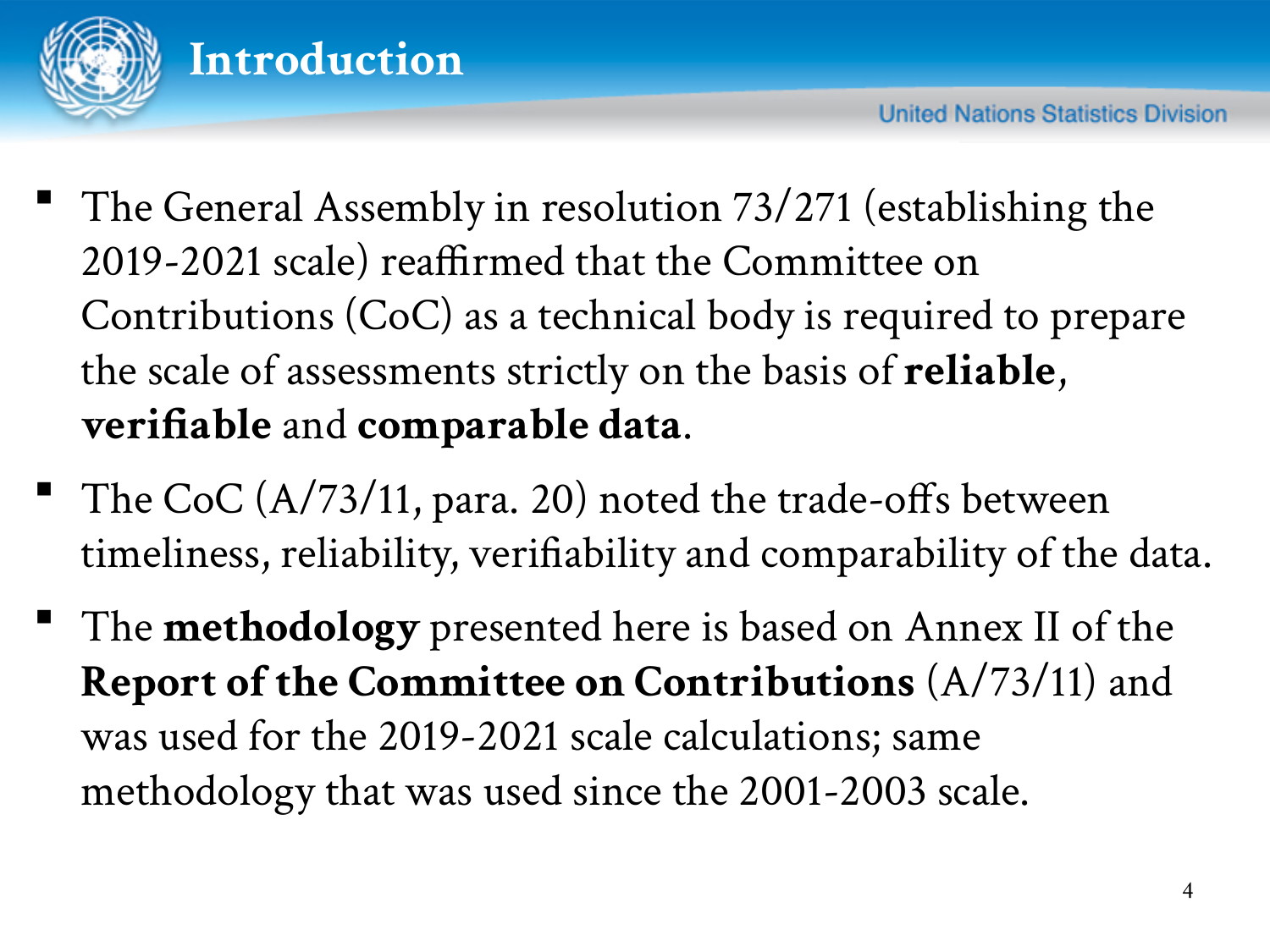

Introduction
The General Assembly in resolution 73/271 (establishing the 2019-2021 scale) reaffirmed that the Committee on Contributions (CoC) as a technical body is required to prepare the scale of assessments strictly on the basis of reliable, verifiable and comparable data.
The CoC (A/73/11, para. 20) noted the trade-offs between timeliness, reliability, verifiability and comparability of the data.
The methodology presented here is based on Annex II of the Report of the Committee on Contributions (A/73/11) and was used for the 2019-2021 scale calculations; same methodology that was used since the 2001-2003 scale.

4